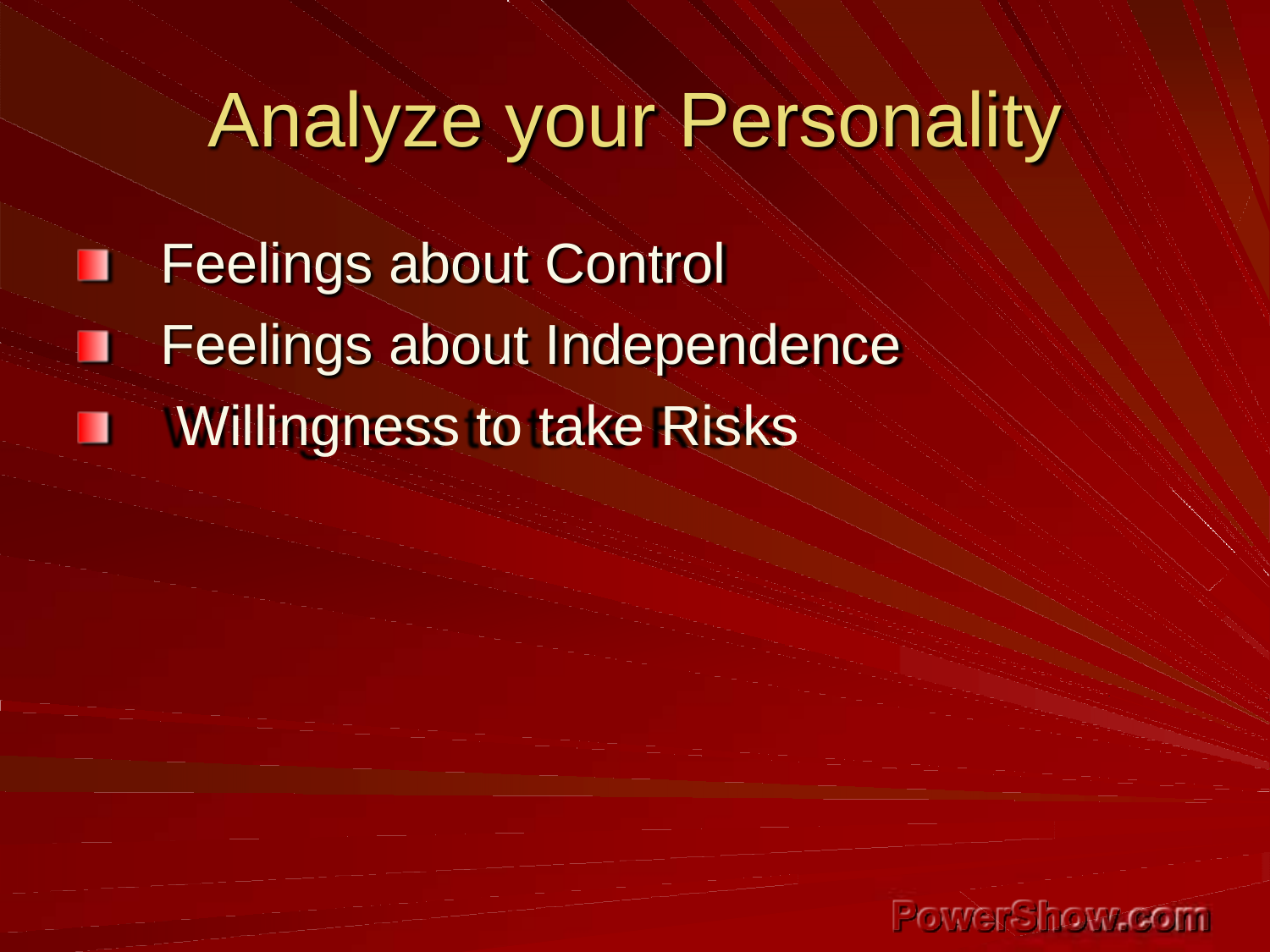

Analyze your Personality

Feelings about Control  Feelings about Independence  Willingness to take Risks